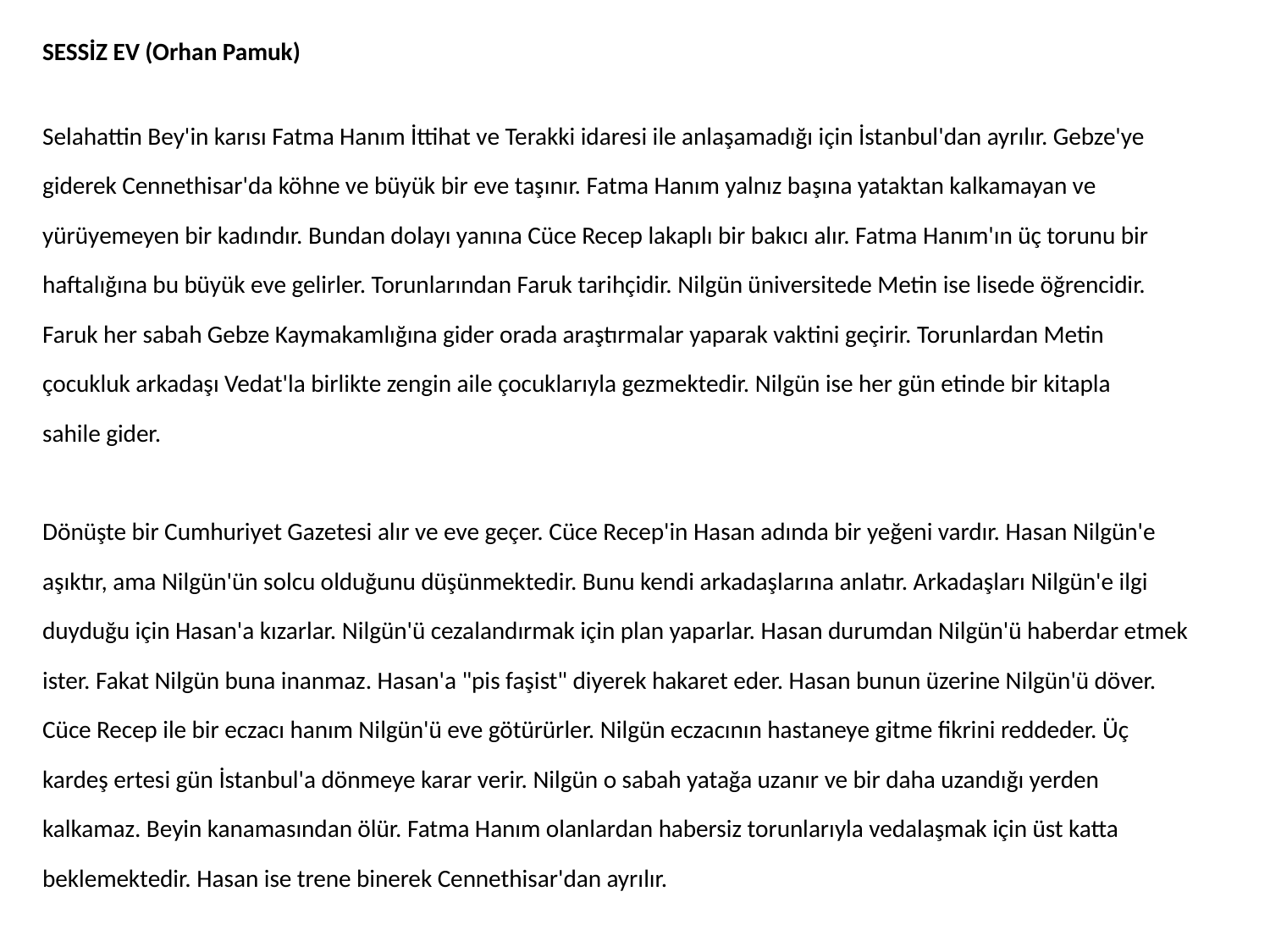

SESSİZ EV (Orhan Pamuk)

Selahattin Bey'in karısı Fatma Hanım İttihat ve Terakki idaresi ile anlaşamadığı için İstanbul'dan ayrılır. Gebze'ye
giderek Cennethisar'da köhne ve büyük bir eve taşınır. Fatma Hanım yalnız başına yataktan kalkamayan ve
yürüyemeyen bir kadındır. Bundan dolayı yanına Cüce Recep lakaplı bir bakıcı alır. Fatma Hanım'ın üç torunu bir
haftalığına bu büyük eve gelirler. Torunlarından Faruk tarihçidir. Nilgün üniversitede Metin ise lisede öğrencidir.
Faruk her sabah Gebze Kaymakamlığına gider orada araştırmalar yaparak vaktini geçirir. Torunlardan Metin
çocukluk arkadaşı Vedat'la birlikte zengin aile çocuklarıyla gezmektedir. Nilgün ise her gün etinde bir kitapla
sahile gider.

Dönüşte bir Cumhuriyet Gazetesi alır ve eve geçer. Cüce Recep'in Hasan adında bir yeğeni vardır. Hasan Nilgün'e
aşıktır, ama Nilgün'ün solcu olduğunu düşünmektedir. Bunu kendi arkadaşlarına anlatır. Arkadaşları Nilgün'e ilgi
duyduğu için Hasan'a kızarlar. Nilgün'ü cezalandırmak için plan yaparlar. Hasan durumdan Nilgün'ü haberdar etmek
ister. Fakat Nilgün buna inanmaz. Hasan'a "pis faşist" diyerek hakaret eder. Hasan bunun üzerine Nilgün'ü döver.
Cüce Recep ile bir eczacı hanım Nilgün'ü eve götürürler. Nilgün eczacının hastaneye gitme fikrini reddeder. Üç
kardeş ertesi gün İstanbul'a dönmeye karar verir. Nilgün o sabah yatağa uzanır ve bir daha uzandığı yerden
kalkamaz. Beyin kanamasından ölür. Fatma Hanım olanlardan habersiz torunlarıyla vedalaşmak için üst katta
beklemektedir. Hasan ise trene binerek Cennethisar'dan ayrılır.